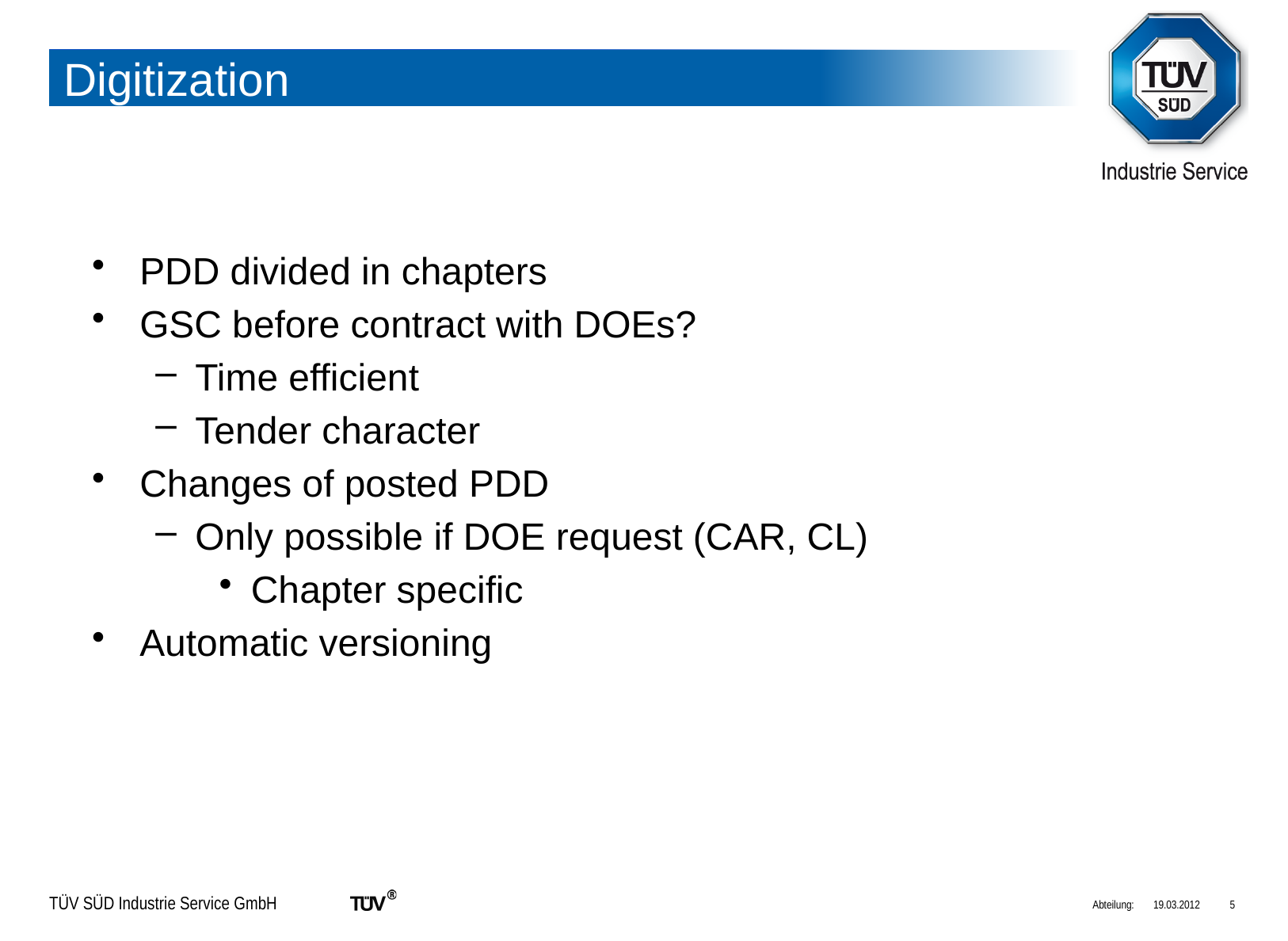

# Digitization
PDD divided in chapters
GSC before contract with DOEs?
Time efficient
Tender character
Changes of posted PDD
Only possible if DOE request (CAR, CL)
Chapter specific
Automatic versioning

Abteilung:
19.03.2012
5